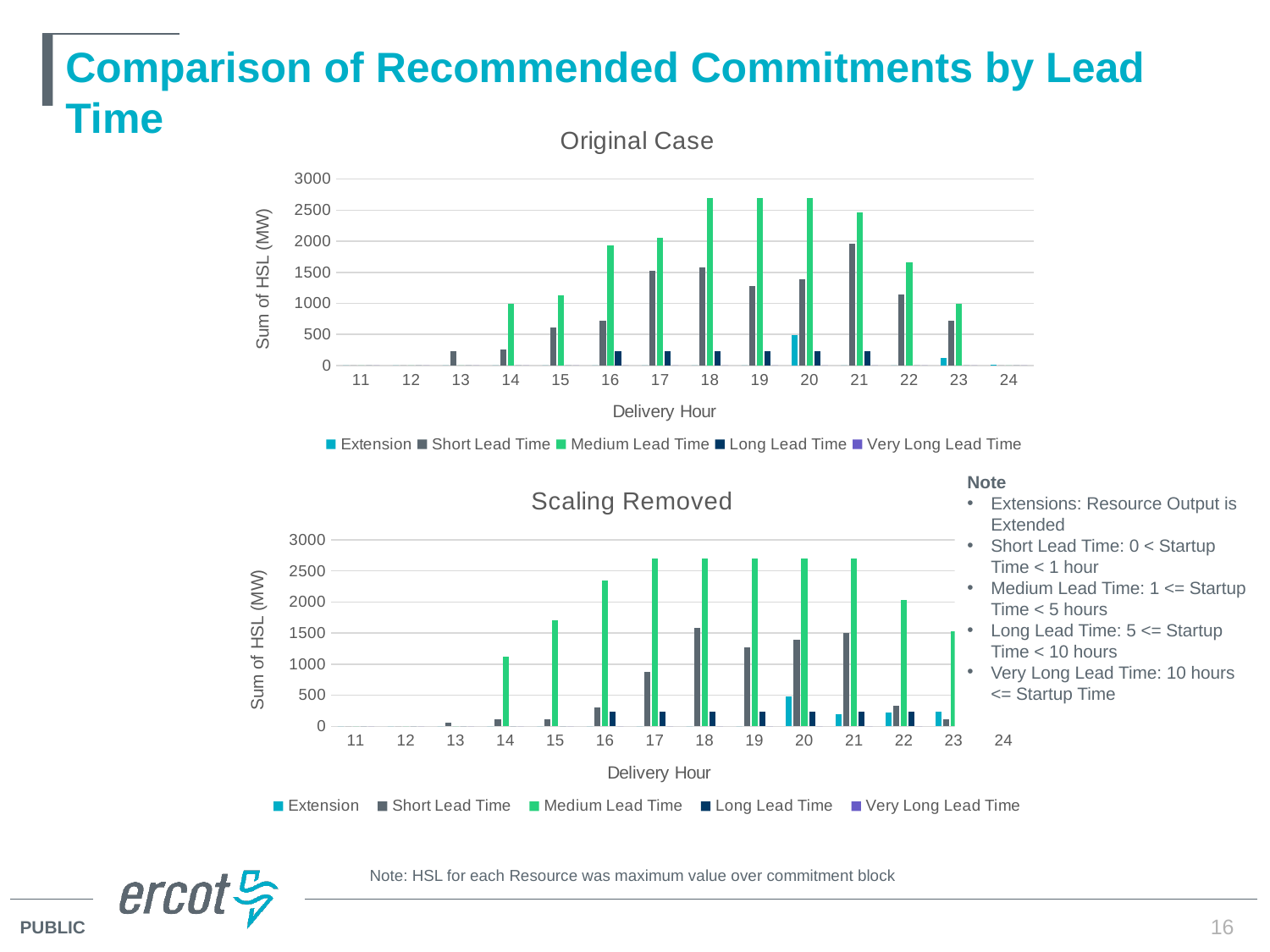

# Comparison of Recommended Commitments by Lead Time

### Chart: Original Case

| Category |  |  |  |  |  |
|---|---|---|---|---|---|
| 11 | 0.0 | 0.0 | 0.0 | 0.0 | 0.0 |
| 12 | 0.0 | 0.0 | 0.0 | 0.0 | 0.0 |
| 13 | 0.0 | 226.0 | 0.0 | 0.0 | 0.0 |
| 14 | 0.0 | 254.0 | 999.0 | 0.0 | 0.0 |
| 15 | 0.0 | 616.0 | 1124.0 | 0.0 | 0.0 |
| 16 | 0.0 | 727.0 | 1926.0 | 230.0 | 0.0 |
| 17 | 0.0 | 1529.0 | 2050.0 | 230.0 | 0.0 |
| 18 | 0.0 | 1578.0 | 2699.0 | 230.0 | 0.0 |
| 19 | 0.0 | 1277.4 | 2699.0 | 230.0 | 0.0 |
| 20 | 485.0 | 1390.4 | 2699.0 | 230.0 | 0.0 |
| 21 | 0.0 | 1955.0 | 2459.0 | 230.0 | 0.0 |
| 22 | 0.0 | 1148.4 | 1658.0 | 0.0 | 0.0 |
| 23 | 118.0 | 714.0 | 999.0 | 0.0 | 0.0 |
| 24 | 9.9 | 0.0 | 0.0 | 0.0 | 0.0 |
Note
Extensions: Resource Output is Extended
Short Lead Time: 0 < Startup Time < 1 hour
Medium Lead Time: 1 <= Startup Time < 5 hours
Long Lead Time: 5 <= Startup Time < 10 hours
Very Long Lead Time: 10 hours <= Startup Time

### Chart: Scaling Removed

| Category |  |  |  |  |  |
|---|---|---|---|---|---|
| 11 | 0.0 | 0.0 | 0.0 | 0.0 | 0.0 |
| 12 | 0.0 | 0.0 | 0.0 | 0.0 | 0.0 |
| 13 | 0.0 | 56.5 | 0.0 | 0.0 | 0.0 |
| 14 | 0.0 | 113.0 | 1124.0 | 0.0 | 0.0 |
| 15 | 0.0 | 113.0 | 1704.0 | 0.0 | 0.0 |
| 16 | 0.0 | 308.0 | 2349.0 | 230.0 | 0.0 |
| 17 | 0.0 | 869.3 | 2699.0 | 230.0 | 0.0 |
| 18 | 0.0 | 1578.0 | 2699.0 | 230.0 | 0.0 |
| 19 | 0.0 | 1277.4 | 2699.0 | 230.0 | 0.0 |
| 20 | 485.0 | 1390.4 | 2699.0 | 230.0 | 0.0 |
| 21 | 195.0 | 1501.6 | 2699.0 | 230.0 | 0.0 |
| 22 | 217.0 | 331.5 | 2036.0 | 230.0 | 0.0 |
| 23 | 240.0 | 113.0 | 1534.0 | 0.0 | 0.0 |
| 24 | 9.9 | 0.0 | 0.0 | 0.0 | 0.0 |
Note: HSL for each Resource was maximum value over commitment block
16